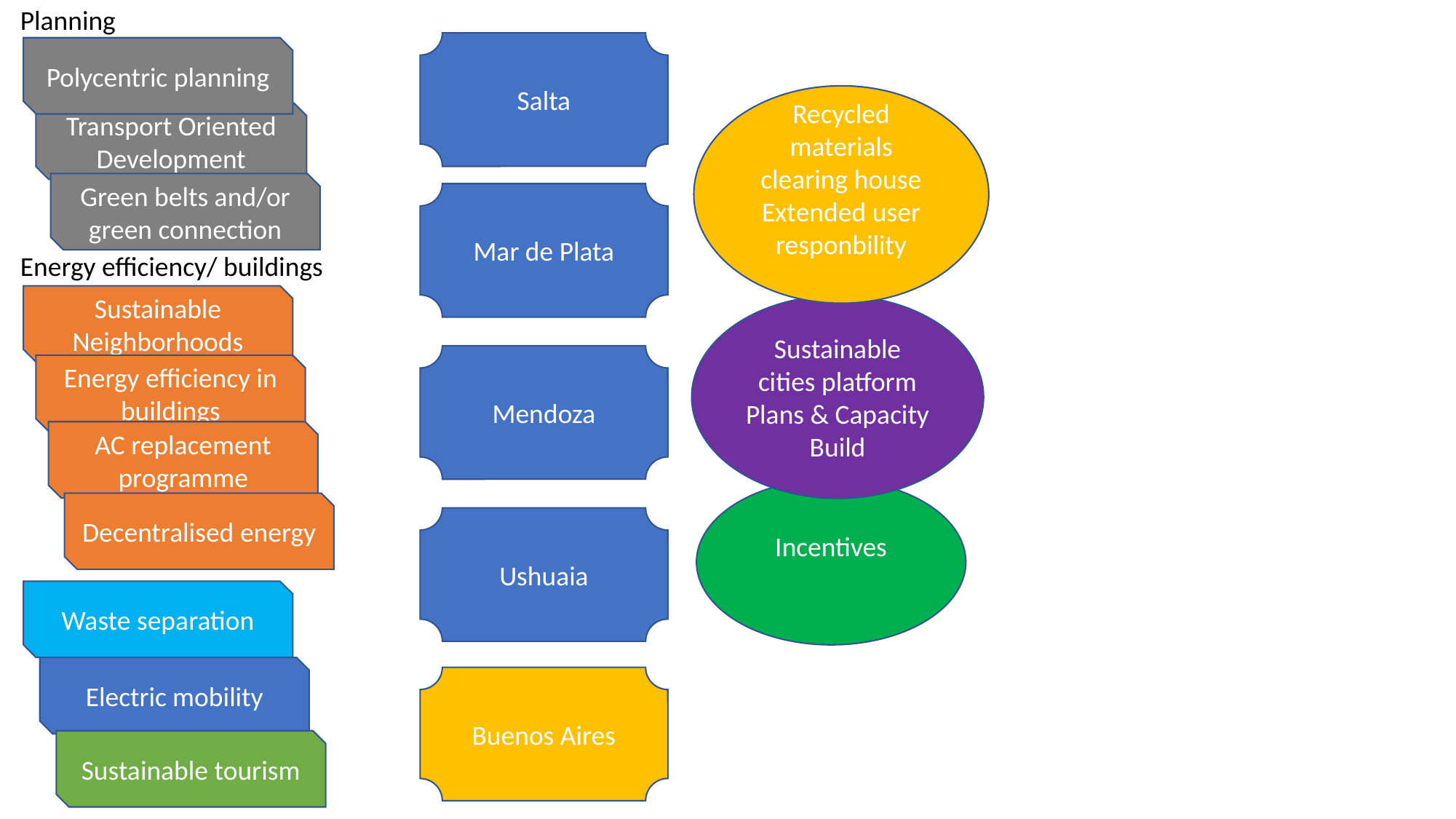

Planning
Salta
Polycentric planning
Recycled materials
clearing house
Extended user responbility

Transport Oriented Development
Green belts and/or green connection
Mar de Plata
Energy efficiency/ buildings
Sustainable Neighborhoods
Sustainable cities platform
Plans & Capacity Build
Mendoza
Energy efficiency in buildings
AC replacement programme
Incentives

Decentralised energy
Ushuaia
Waste separation
Electric mobility
Buenos Aires
Sustainable tourism